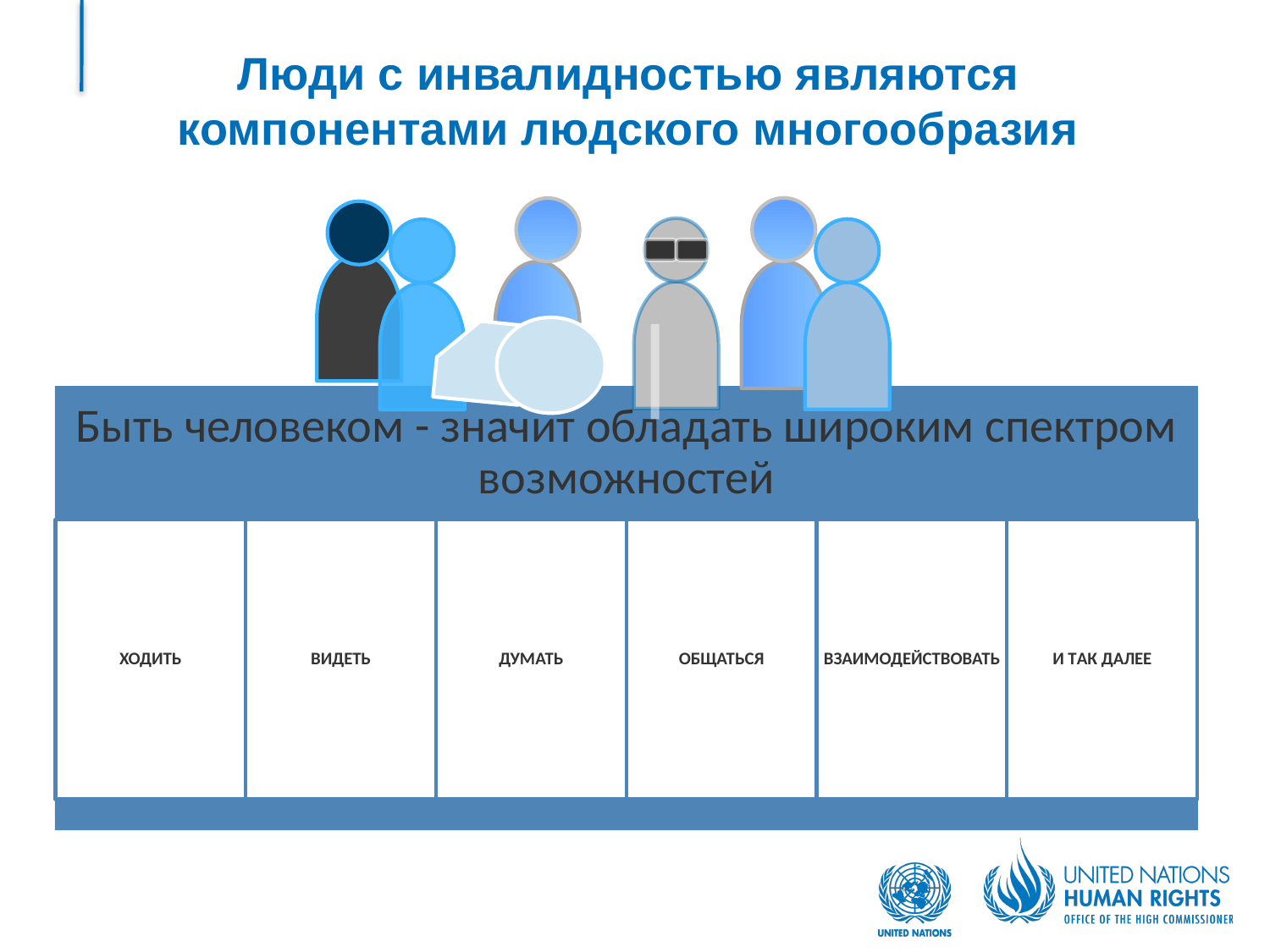

# Люди с инвалидностью являются компонентами людского многообразия

Быть человеком - значит обладать широким спектром возможностей
ХОДИТЬ
ВИДЕТЬ
ДУМАТЬ
ОБЩАТЬСЯ
ВЗАИМОДЕЙСТВОВАТЬ
И ТАК ДАЛЕЕ